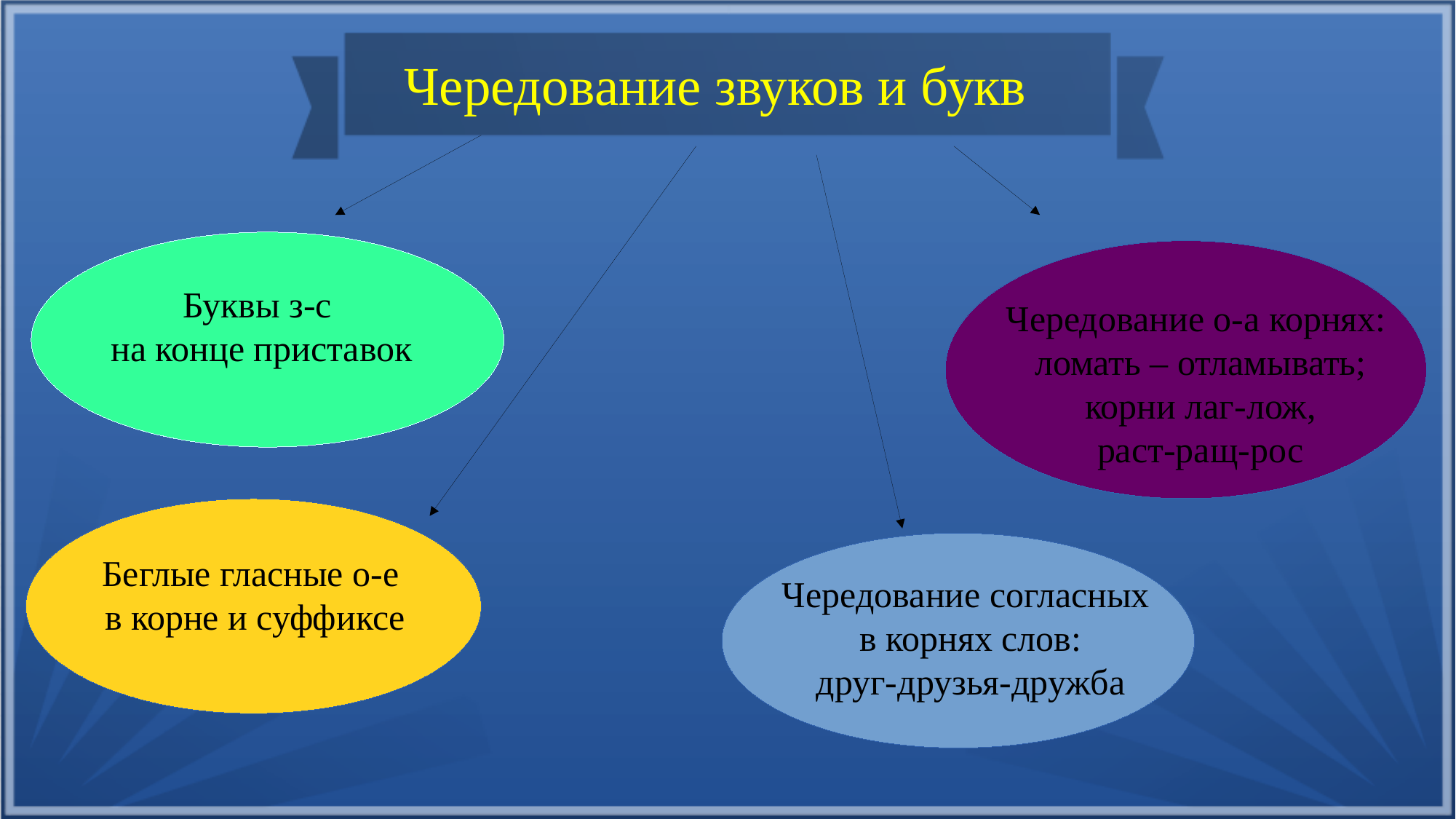

Чередование звуков и букв

Буквы з-с
на конце приставок
Чередование о-а корнях:
ломать – отламывать;
 корни лаг-лож,
раст-ращ-рос

Беглые гласные о-е
в корне и суффиксе
Чередование согласных
в корнях слов:
друг-друзья-дружба